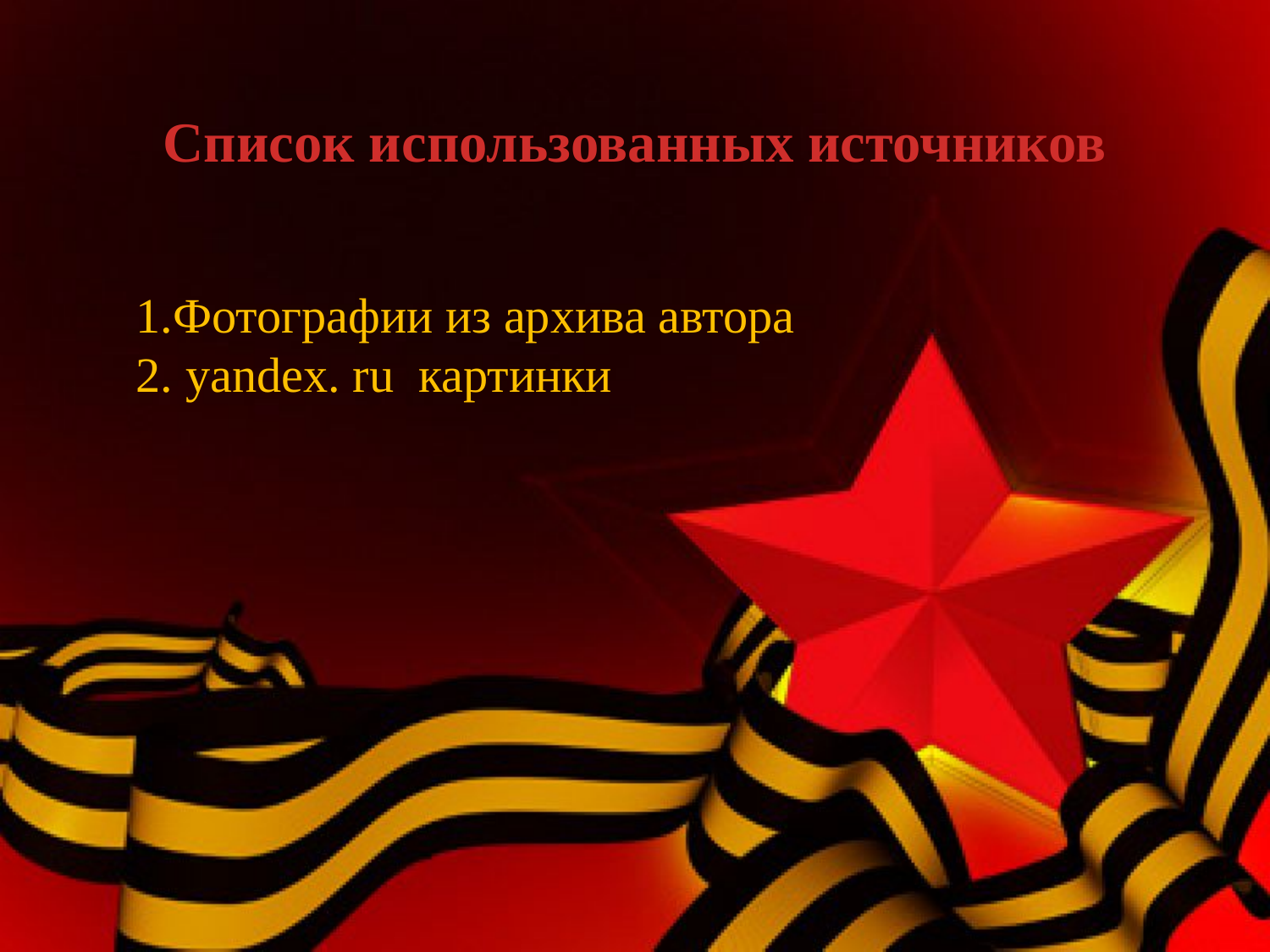

Список использованных источников
  1.Фотографии из архива автора
  2. yandex. ru  картинки